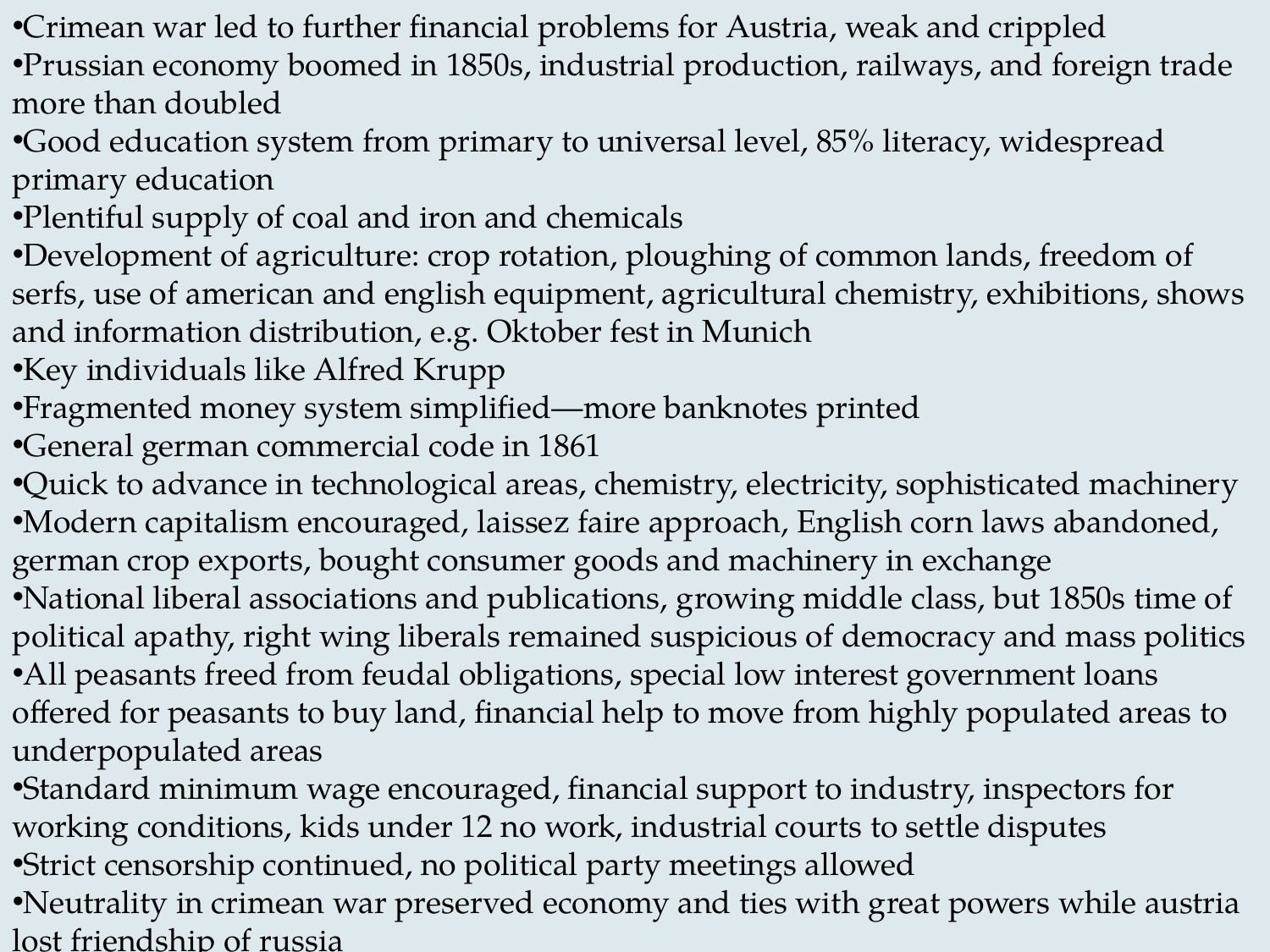

Crimean war led to further financial problems for Austria, weak and crippled
Prussian economy boomed in 1850s, industrial production, railways, and foreign trade more than doubled
Good education system from primary to universal level, 85% literacy, widespread primary education
Plentiful supply of coal and iron and chemicals
Development of agriculture: crop rotation, ploughing of common lands, freedom of serfs, use of american and english equipment, agricultural chemistry, exhibitions, shows and information distribution, e.g. Oktober fest in Munich
Key individuals like Alfred Krupp
Fragmented money system simplified—more banknotes printed
General german commercial code in 1861
Quick to advance in technological areas, chemistry, electricity, sophisticated machinery
Modern capitalism encouraged, laissez faire approach, English corn laws abandoned, german crop exports, bought consumer goods and machinery in exchange
National liberal associations and publications, growing middle class, but 1850s time of political apathy, right wing liberals remained suspicious of democracy and mass politics
All peasants freed from feudal obligations, special low interest government loans offered for peasants to buy land, financial help to move from highly populated areas to underpopulated areas
Standard minimum wage encouraged, financial support to industry, inspectors for working conditions, kids under 12 no work, industrial courts to settle disputes
Strict censorship continued, no political party meetings allowed
Neutrality in crimean war preserved economy and ties with great powers while austria lost friendship of russia